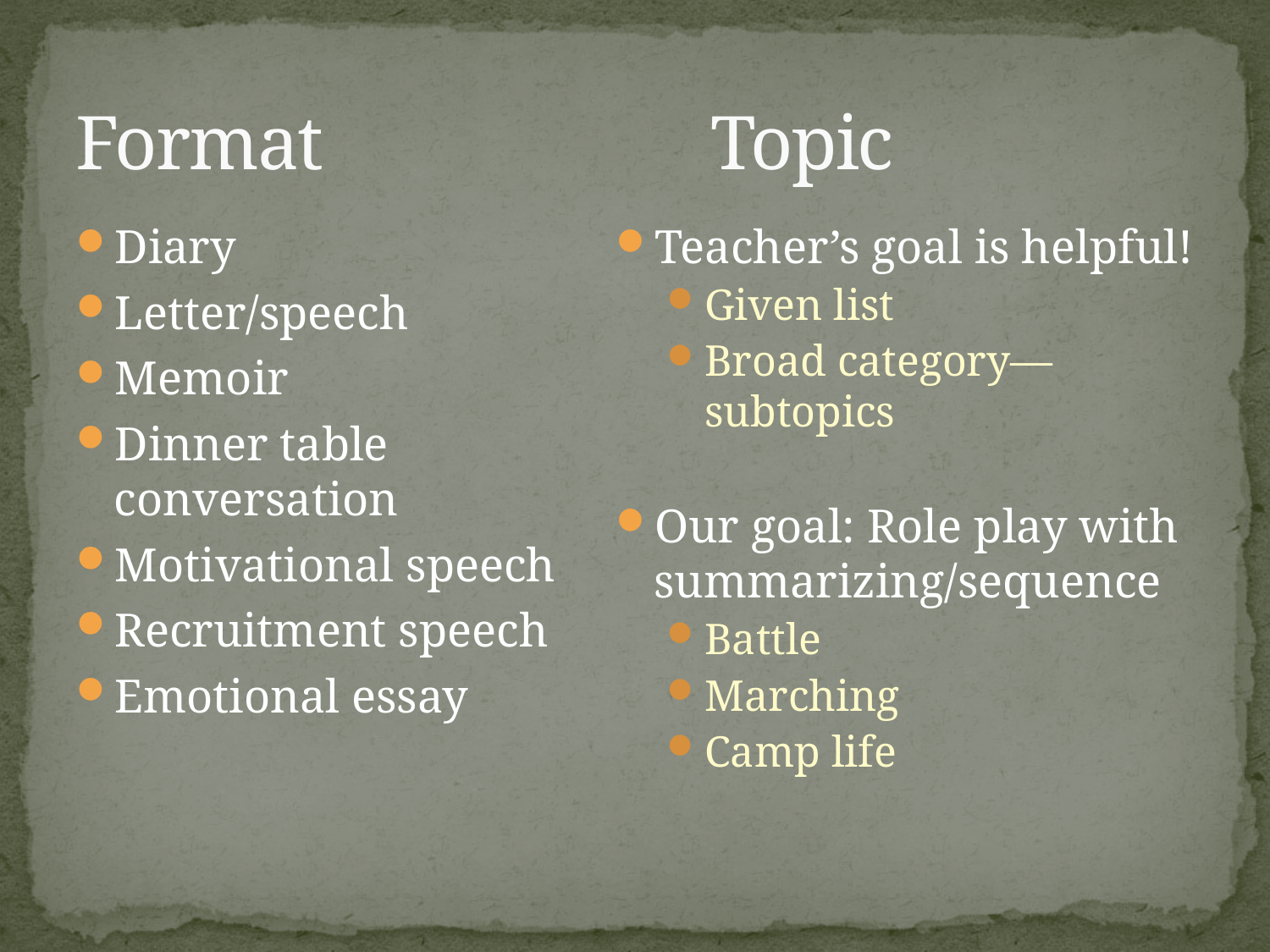

# Format				Topic
Diary
Letter/speech
Memoir
Dinner table conversation
Motivational speech
Recruitment speech
Emotional essay
Teacher’s goal is helpful!
Given list
Broad category—subtopics
Our goal: Role play with summarizing/sequence
Battle
Marching
Camp life